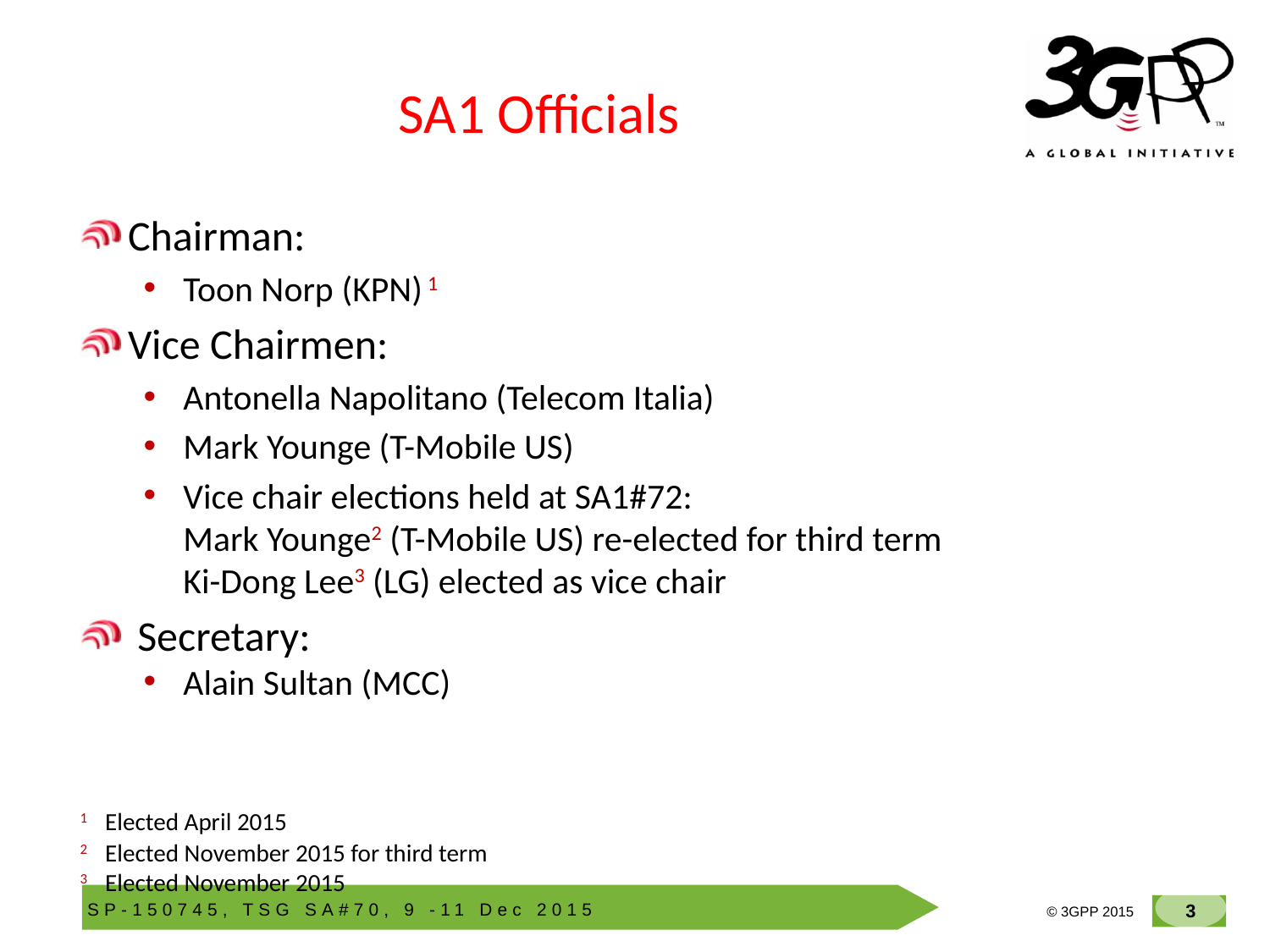

# SA1 Officials
Chairman:
Toon Norp (KPN) 1
Vice Chairmen:
Antonella Napolitano (Telecom Italia)
Mark Younge (T-Mobile US)
Vice chair elections held at SA1#72:
Mark Younge2 (T-Mobile US) re-elected for third term
Ki-Dong Lee3 (LG) elected as vice chair
 Secretary:
Alain Sultan (MCC)

1	Elected April 2015
2	Elected November 2015 for third term
3	Elected November 2015